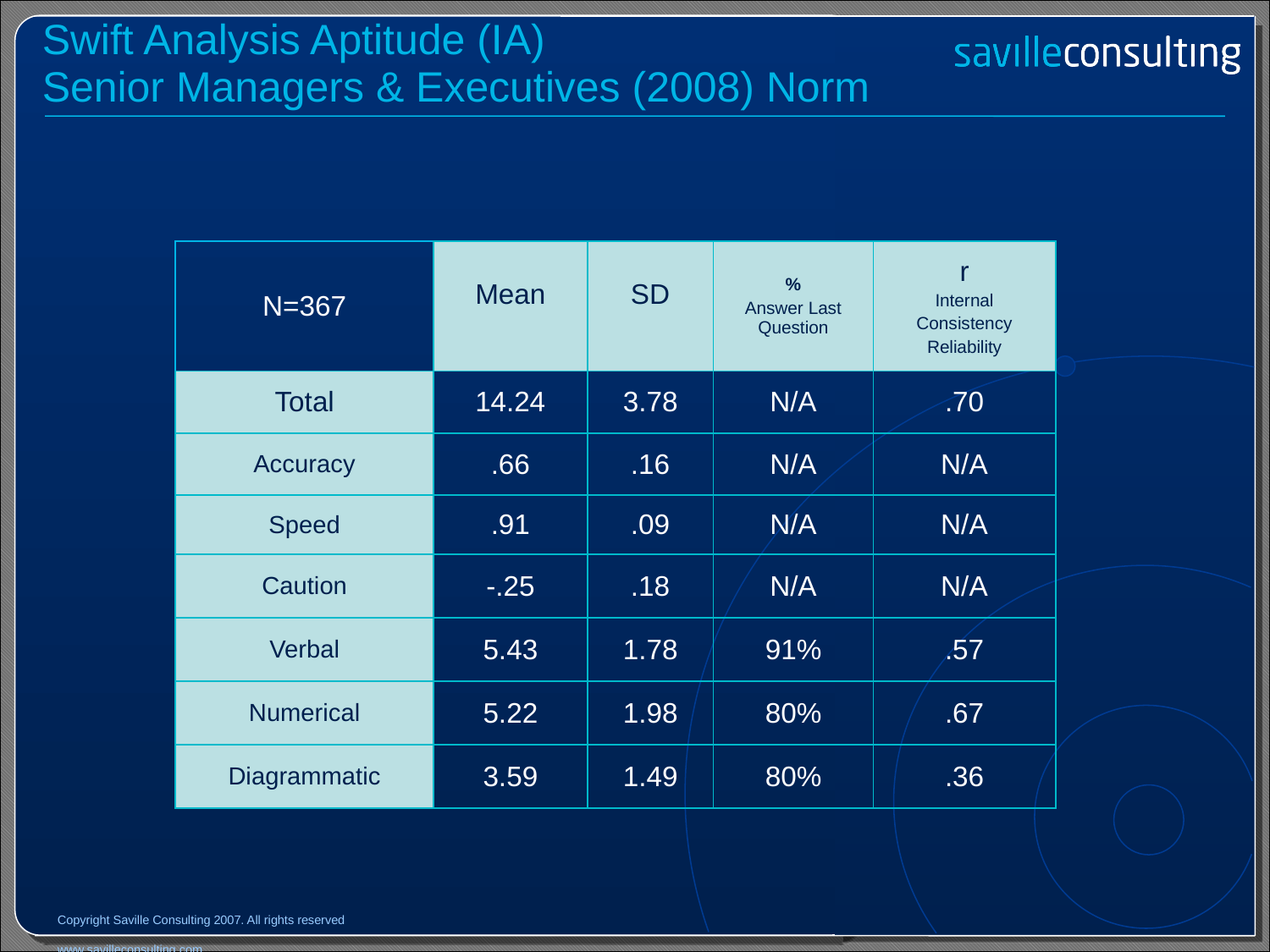

Swift Analysis Aptitude (IA)
Senior Managers & Executives (2008) Norm

| N=367 | Mean | SD | % Answer Last Question | r Internal Consistency Reliability |
| --- | --- | --- | --- | --- |
| Total | 14.24 | 3.78 | N/A | .70 |
| Accuracy | .66 | .16 | N/A | N/A |
| Speed | .91 | .09 | N/A | N/A |
| Caution | -.25 | .18 | N/A | N/A |
| Verbal | 5.43 | 1.78 | 91% | .57 |
| Numerical | 5.22 | 1.98 | 80% | .67 |
| Diagrammatic | 3.59 | 1.49 | 80% | .36 |